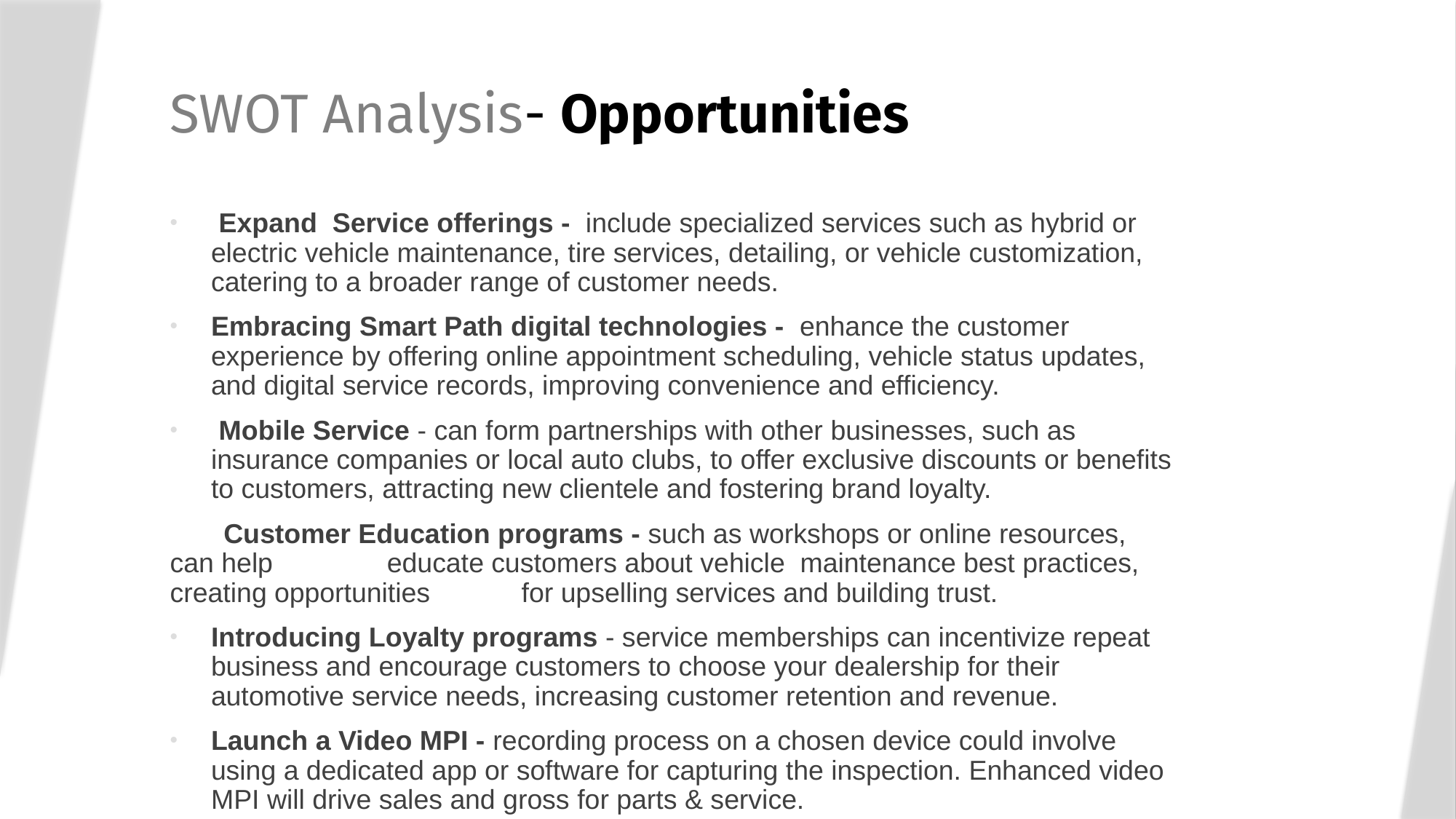

# SWOT Analysis- Opportunities
 Expand  Service offerings -  include specialized services such as hybrid or electric vehicle maintenance, tire services, detailing, or vehicle customization, catering to a broader range of customer needs.
Embracing Smart Path digital technologies -  enhance the customer experience by offering online appointment scheduling, vehicle status updates, and digital service records, improving convenience and efficiency.
 Mobile Service - can form partnerships with other businesses, such as insurance companies or local auto clubs, to offer exclusive discounts or benefits to customers, attracting new clientele and fostering brand loyalty.
       Customer Education programs - such as workshops or online resources, can help               educate customers about vehicle  maintenance best practices, creating opportunities            for upselling services and building trust.
Introducing Loyalty programs - service memberships can incentivize repeat business and encourage customers to choose your dealership for their automotive service needs, increasing customer retention and revenue.
Launch a Video MPI - recording process on a chosen device could involve using a dedicated app or software for capturing the inspection. Enhanced video MPI will drive sales and gross for parts & service.